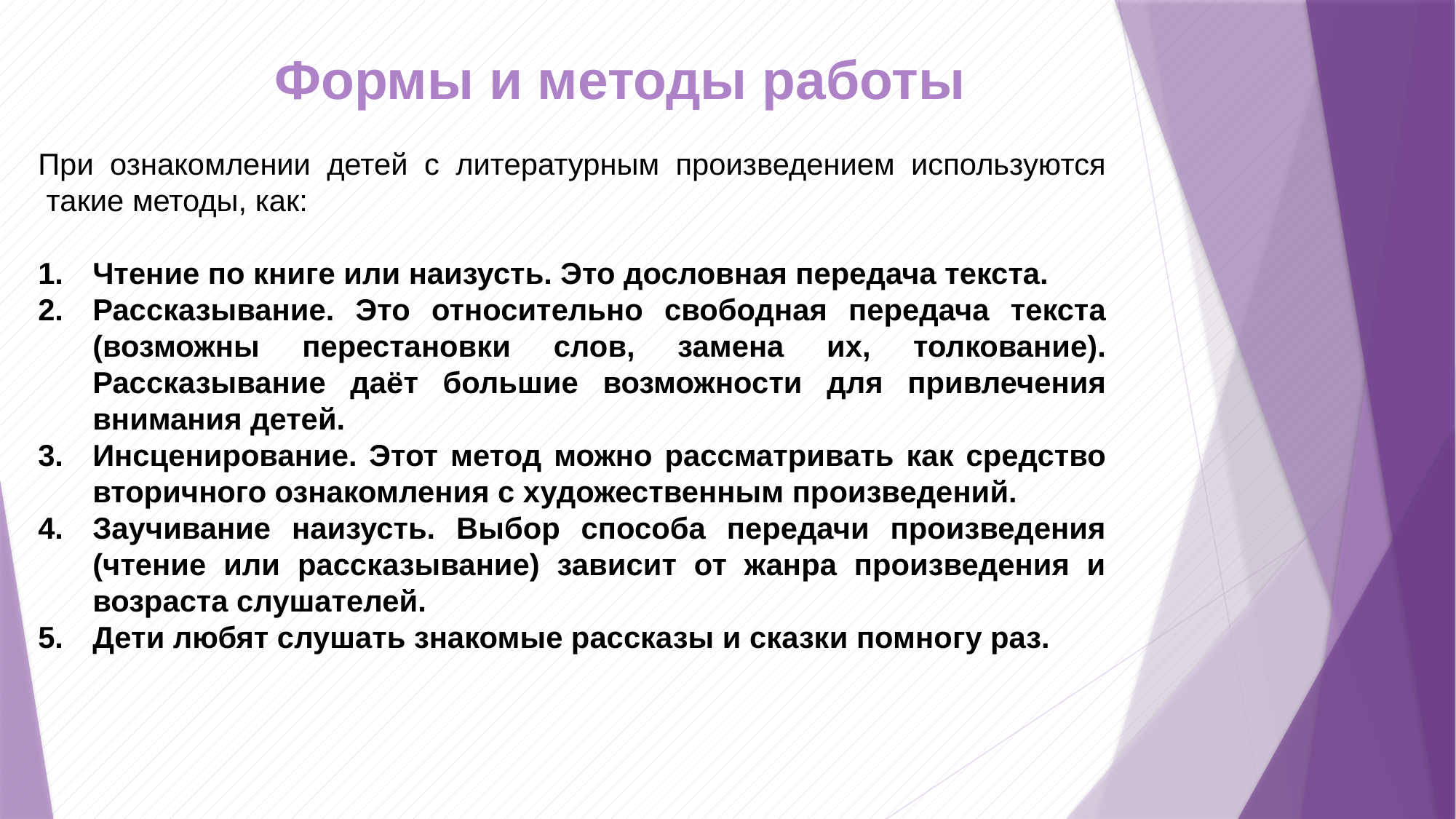

# Формы и методы работы
При ознакомлении детей с литературным произведением используются  такие методы, как:

Чтение по книге или наизусть. Это дословная передача текста.
Рассказывание. Это относительно свободная передача текста (возможны перестановки слов, замена их, толкование). Рассказывание даёт большие возможности для привлечения внимания детей.
Инсценирование. Этот метод можно рассматривать как средство вторичного ознакомления с художественным произведений.
Заучивание наизусть. Выбор способа передачи произведения (чтение или рассказывание) зависит от жанра произведения и возраста слушателей.
Дети любят слушать знакомые рассказы и сказки помногу раз.